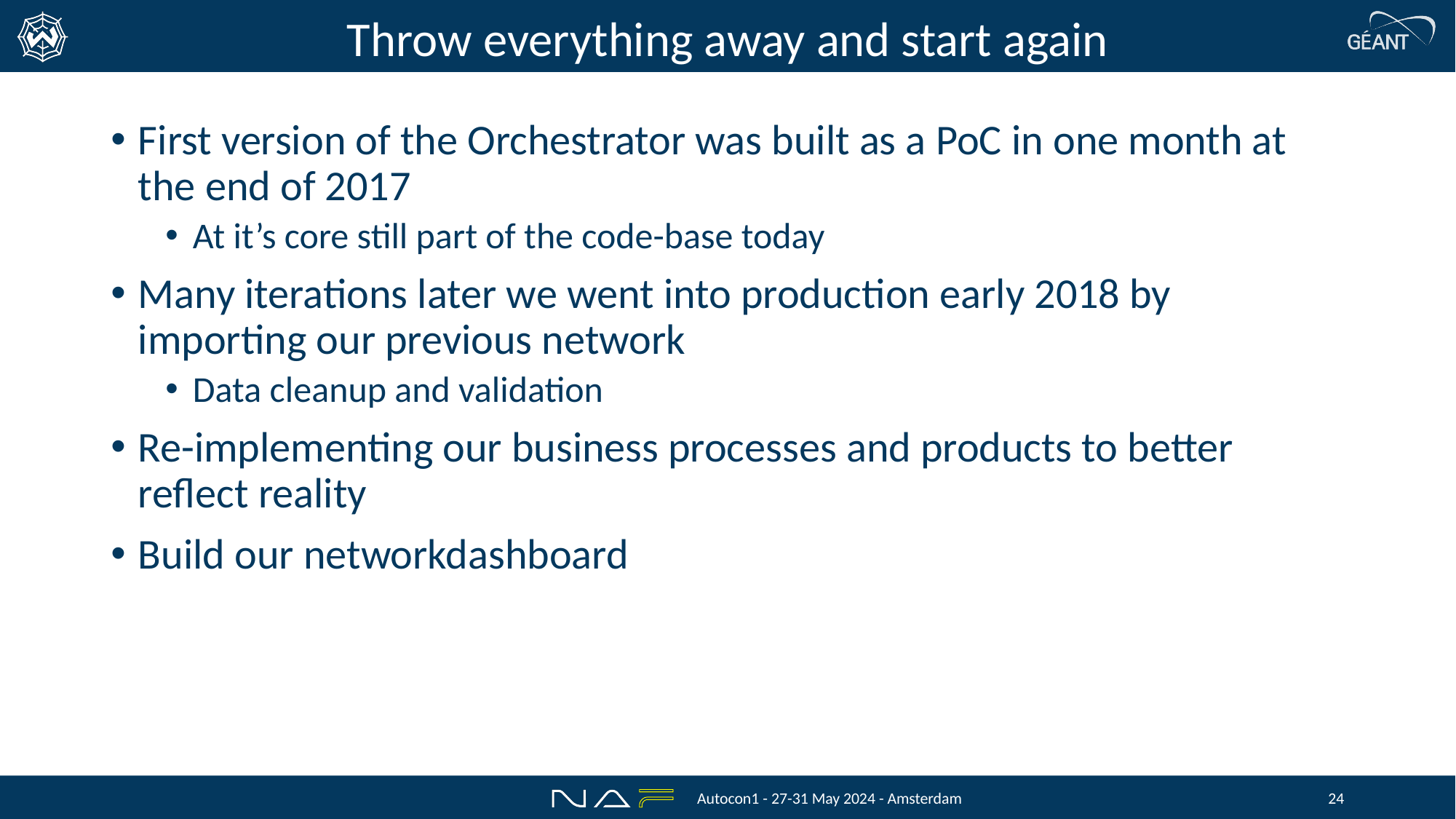

# Throw everything away and start again
First version of the Orchestrator was built as a PoC in one month at the end of 2017
At it’s core still part of the code-base today
Many iterations later we went into production early 2018 by importing our previous network
Data cleanup and validation
Re-implementing our business processes and products to better reflect reality
Build our networkdashboard
Autocon1 - 27-31 May 2024 - Amsterdam
24